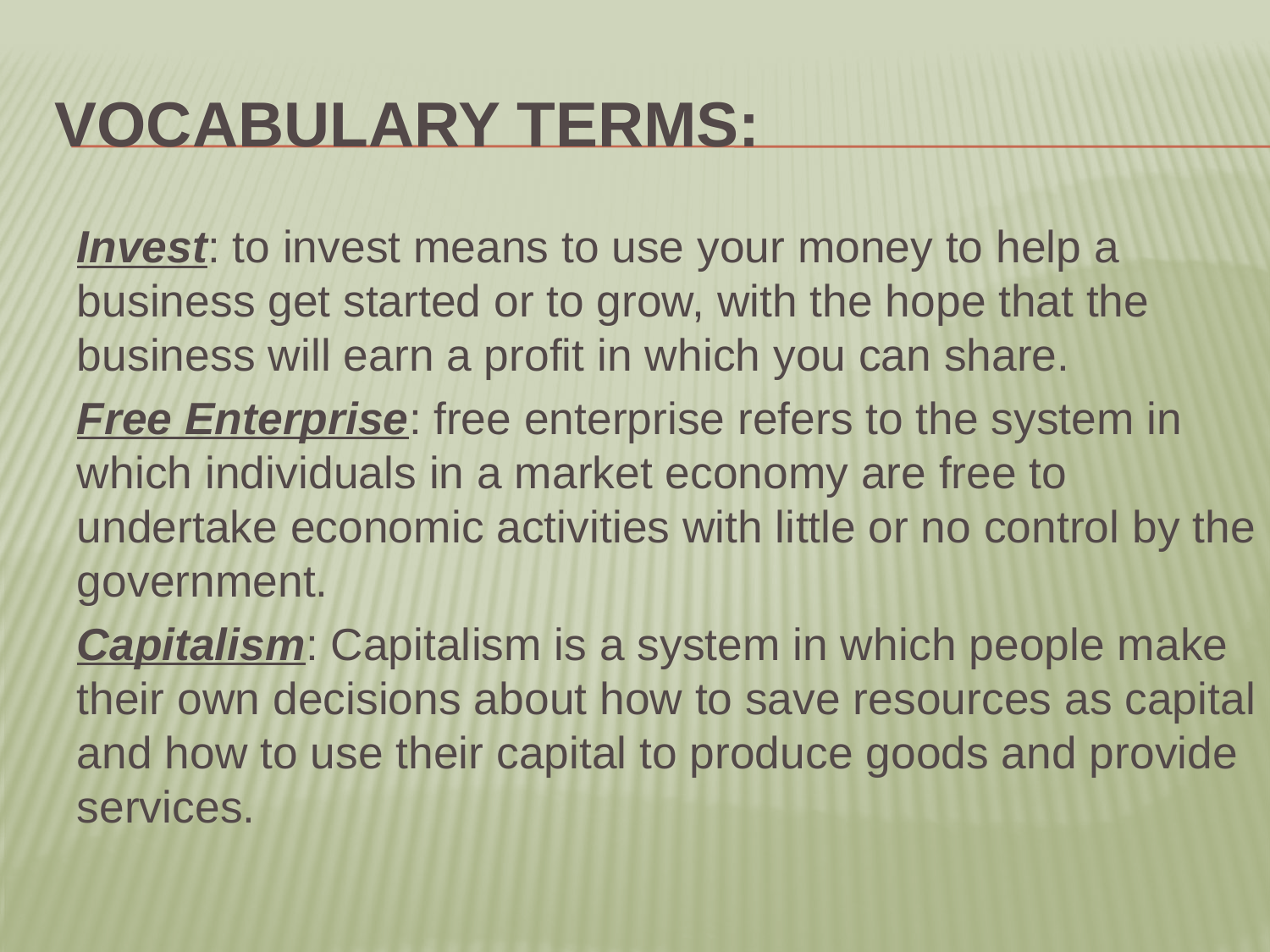

# VOCABULARY TERMS:
Invest: to invest means to use your money to help a business get started or to grow, with the hope that the business will earn a profit in which you can share.
Free Enterprise: free enterprise refers to the system in which individuals in a market economy are free to undertake economic activities with little or no control by the government.
Capitalism: Capitalism is a system in which people make their own decisions about how to save resources as capital and how to use their capital to produce goods and provide services.